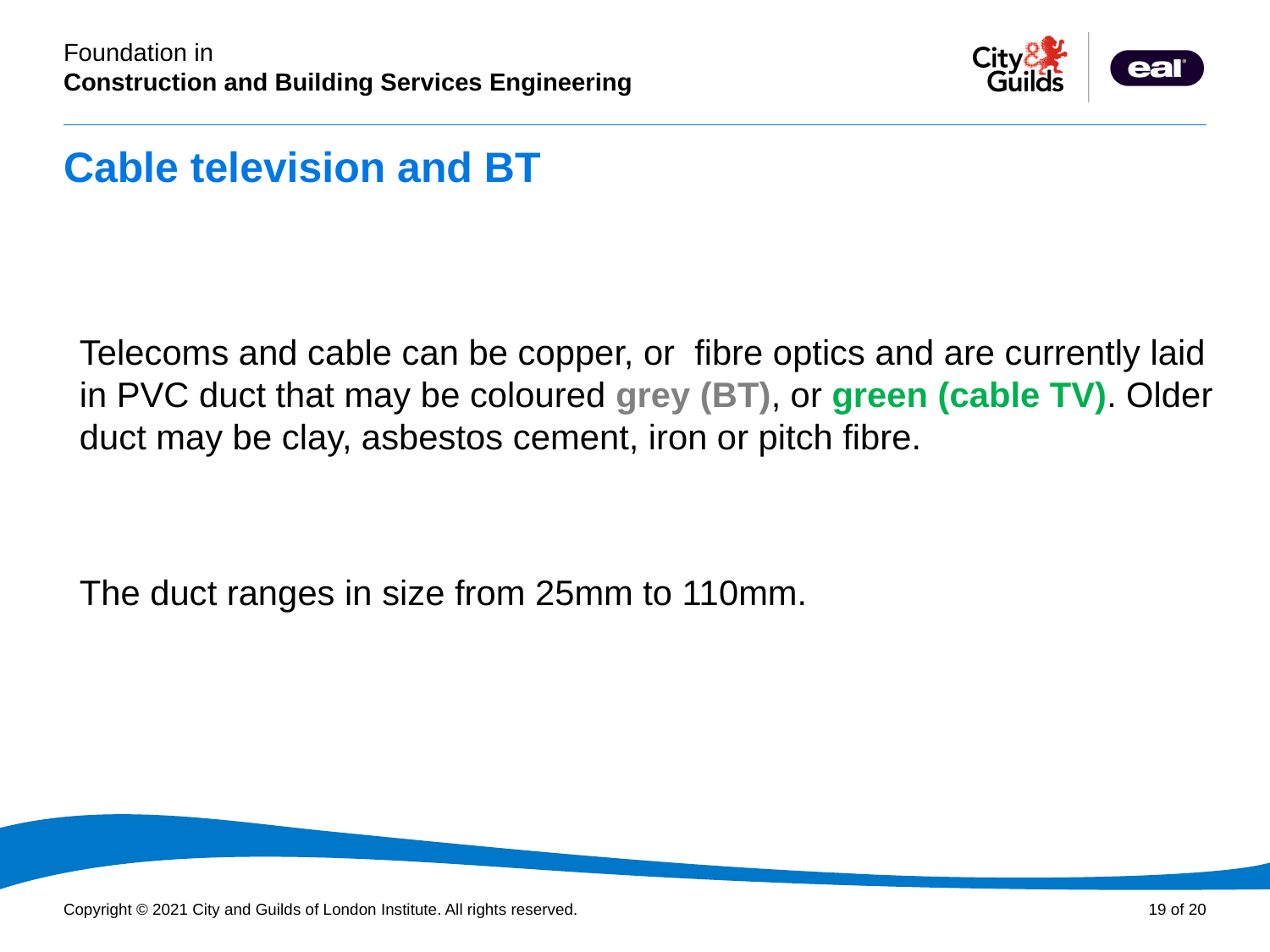

# Cable television and BT

Telecoms and cable can be copper, or  fibre optics and are currently laid in PVC duct that may be coloured grey (BT), or green (cable TV). Older duct may be clay, asbestos cement, iron or pitch fibre.

The duct ranges in size from 25mm to 110mm.